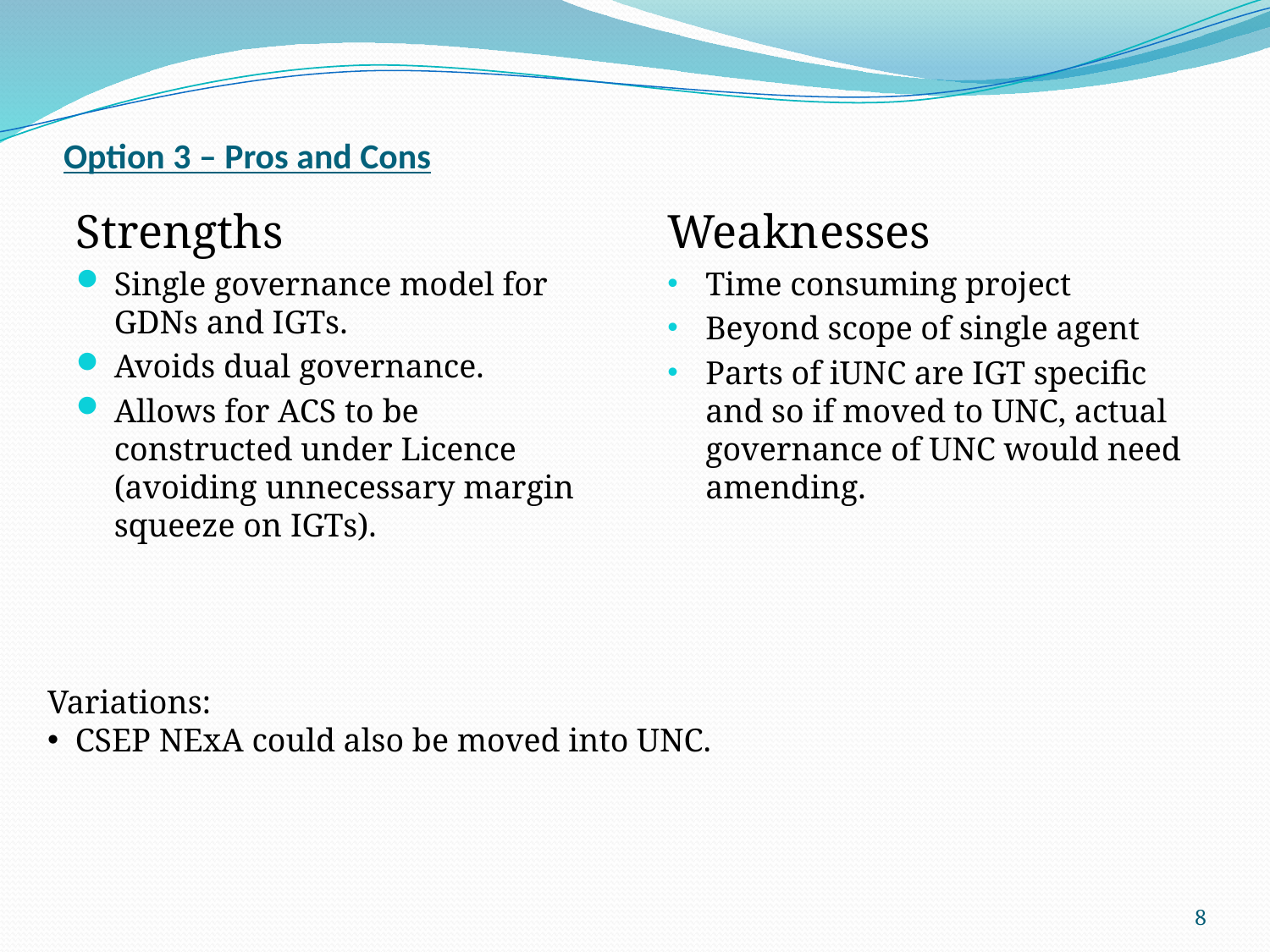

# Option 3 – Pros and Cons
Strengths
Single governance model for GDNs and IGTs.
Avoids dual governance.
Allows for ACS to be constructed under Licence (avoiding unnecessary margin squeeze on IGTs).

Weaknesses
Time consuming project
Beyond scope of single agent
Parts of iUNC are IGT specific and so if moved to UNC, actual governance of UNC would need amending.
Variations:
  CSEP NExA could also be moved into UNC.
8